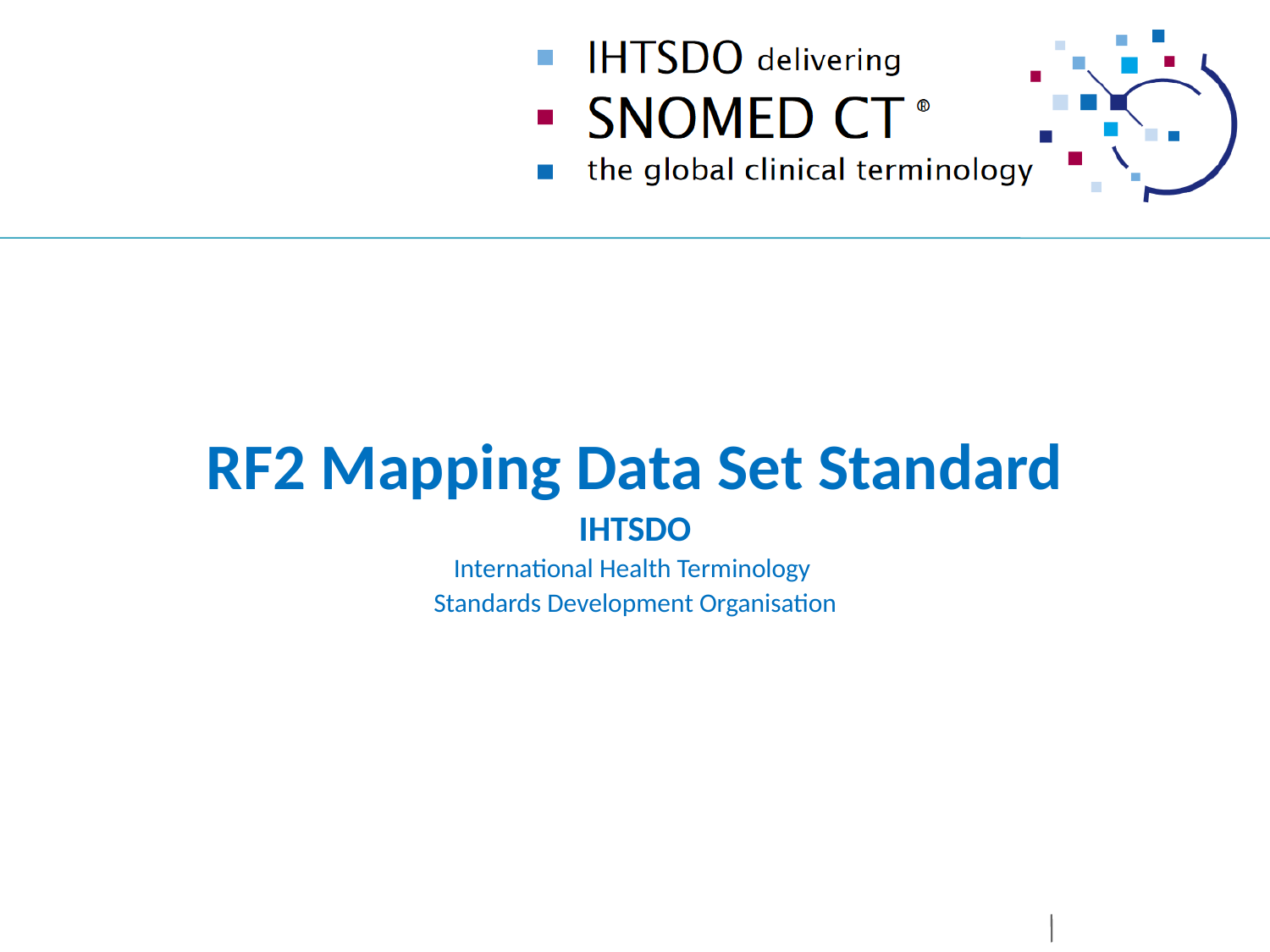

#
RF2 Mapping Data Set Standard
IHTSDO
International Health Terminology
Standards Development Organisation